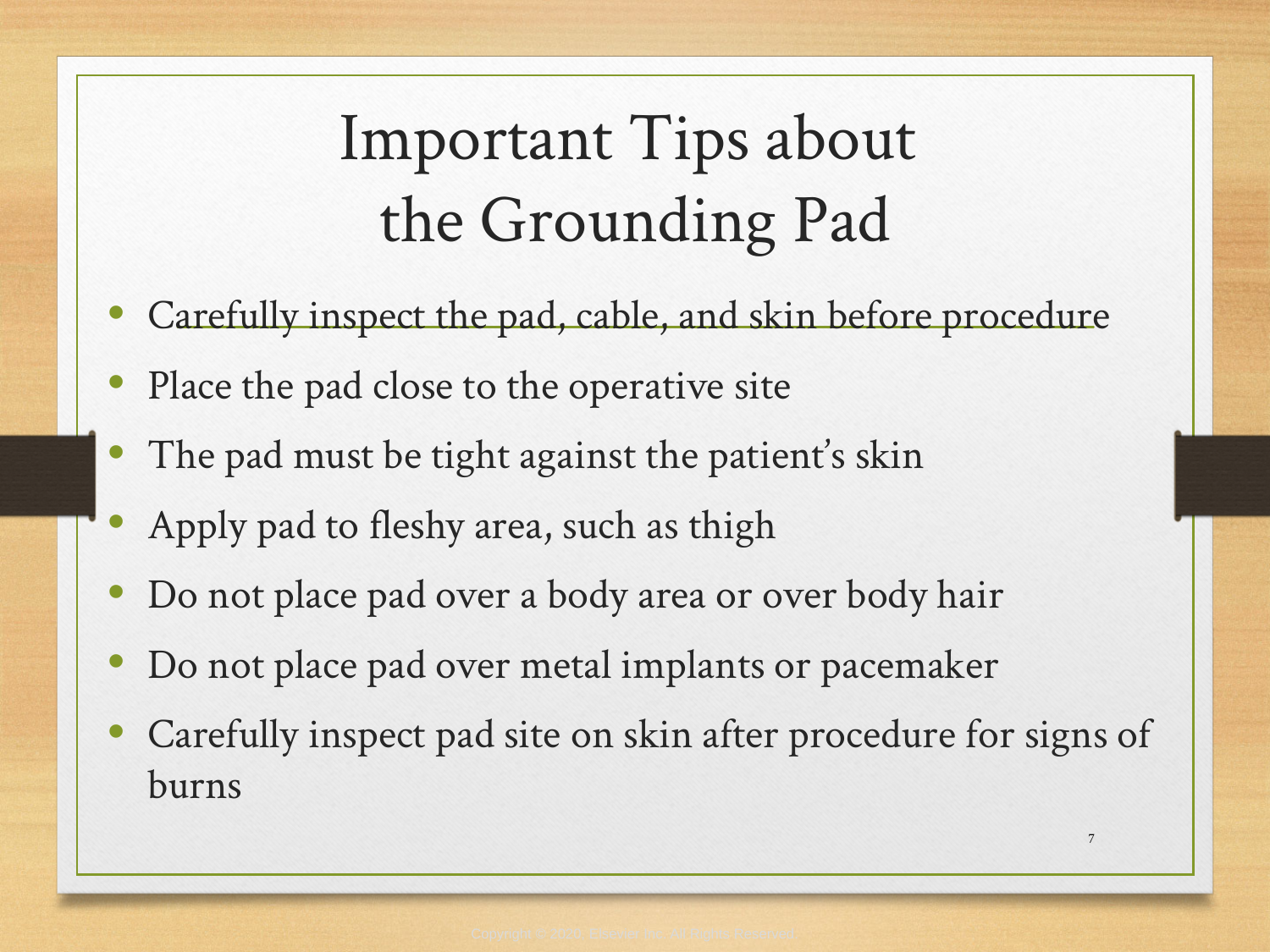

# Important Tips about the Grounding Pad
Carefully inspect the pad, cable, and skin before procedure
Place the pad close to the operative site
The pad must be tight against the patient’s skin
Apply pad to fleshy area, such as thigh
Do not place pad over a body area or over body hair
Do not place pad over metal implants or pacemaker
Carefully inspect pad site on skin after procedure for signs of burns
 7